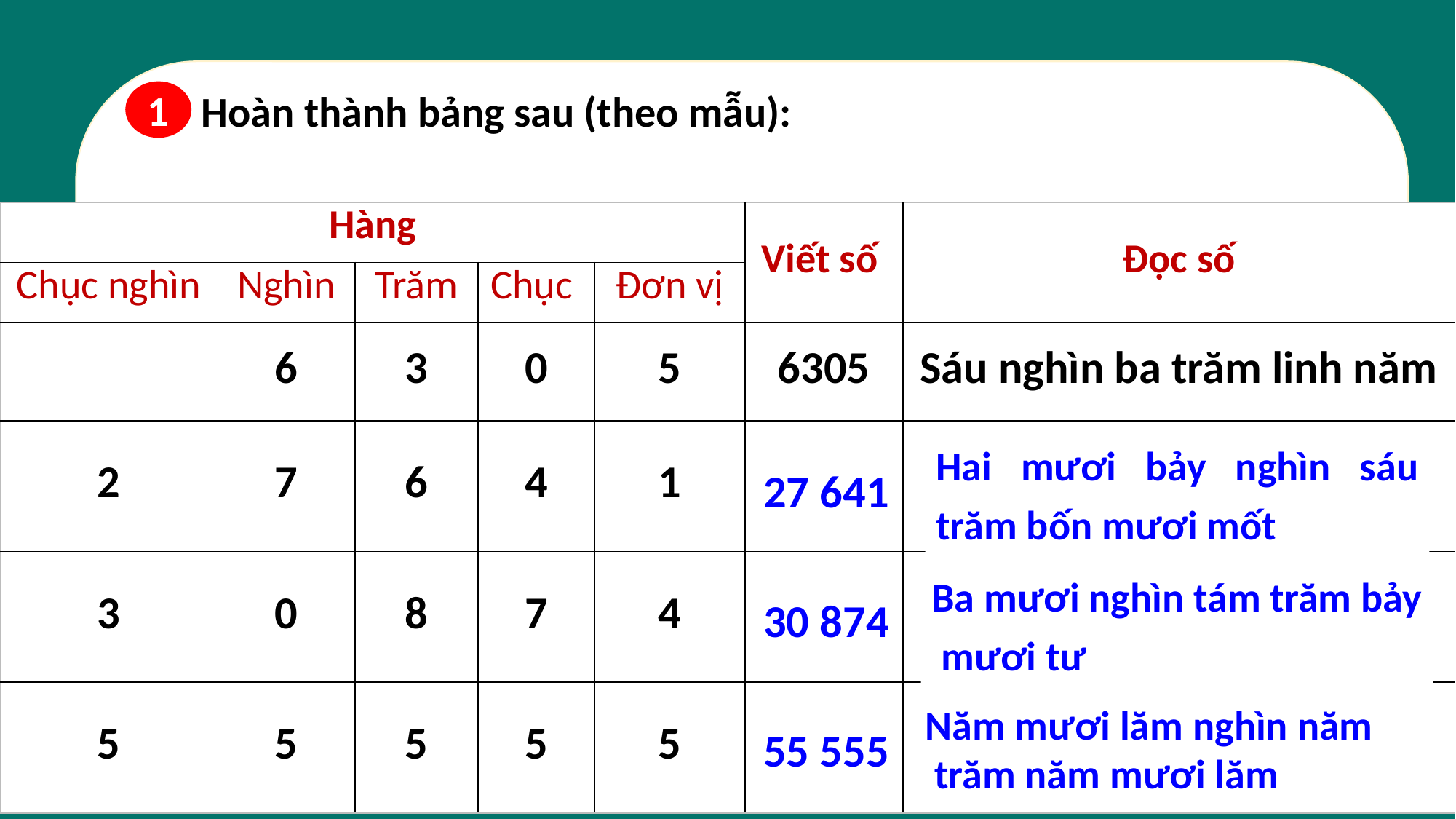

Hoàn thành bảng sau (theo mẫu):
1
| Hàng |  |  |  |  | Viết số | Đọc số |
| --- | --- | --- | --- | --- | --- | --- |
| Chục nghìn | Nghìn | Trăm | Chục | Đơn vị |  |  |
|  | 6 | 3 | 0 | 5 | 6305 | Sáu nghìn ba trăm linh năm |
| 2 | 7 | 6 | 4 | 1 | ? | ? |
| 3 | 0 | 8 | 7 | 4 | ? | ? |
| 5 | 5 | 5 | 5 | 5 | ? | ? |
Hai mươi bảy nghìn sáu trăm bốn mươi mốt
27 641
Ba mươi nghìn tám trăm bảy
 mươi tư
30 874
Năm mươi lăm nghìn năm
 trăm năm mươi lăm
55 555